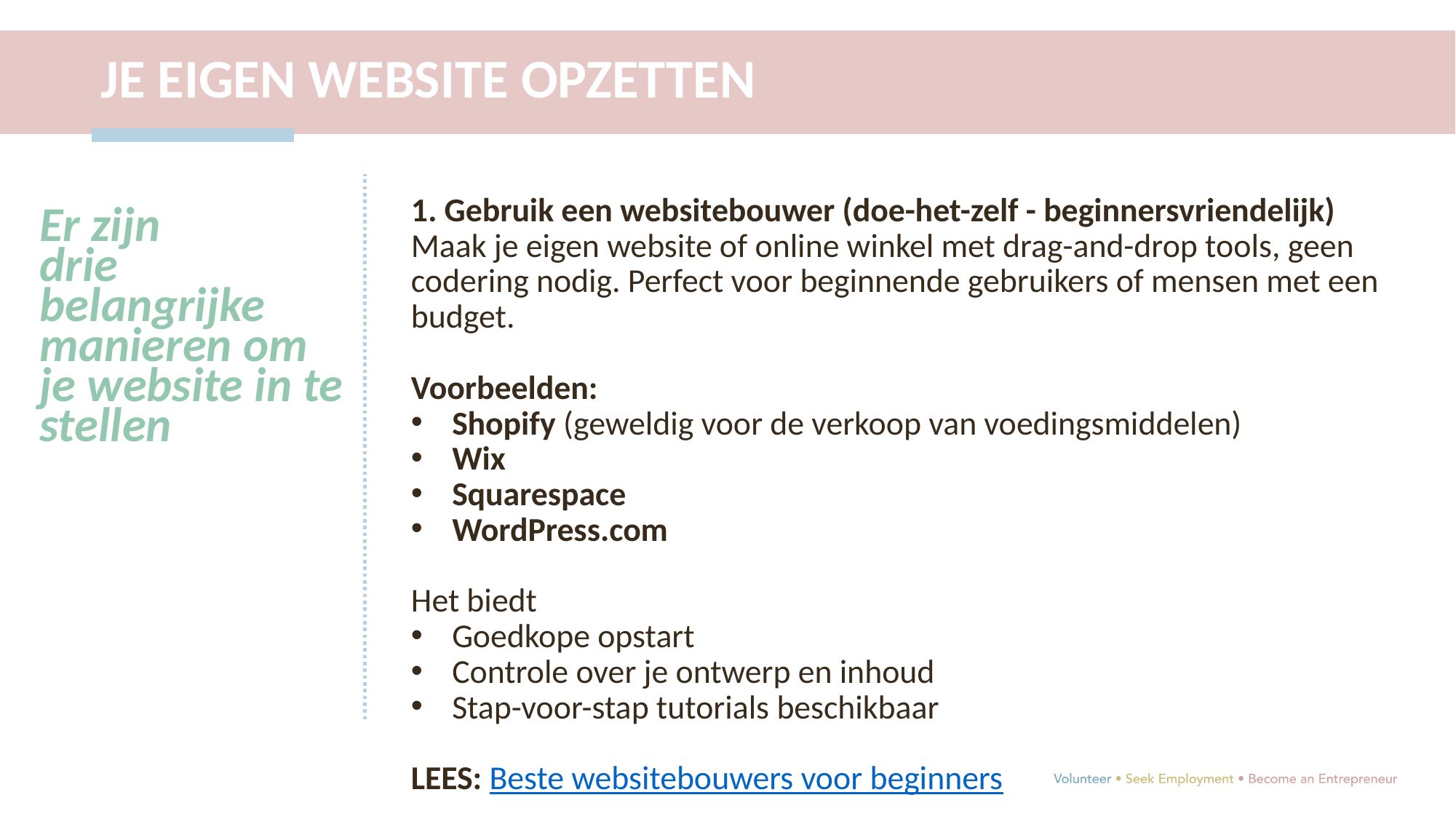

JE EIGEN WEBSITE OPZETTEN
1. Gebruik een websitebouwer (doe-het-zelf - beginnersvriendelijk)
Maak je eigen website of online winkel met drag-and-drop tools, geen codering nodig. Perfect voor beginnende gebruikers of mensen met een budget.

Voorbeelden:
Shopify (geweldig voor de verkoop van voedingsmiddelen)
Wix
Squarespace
WordPress.com

Het biedt
Goedkope opstart
Controle over je ontwerp en inhoud
Stap-voor-stap tutorials beschikbaar
LEES: Beste websitebouwers voor beginners

Er zijn
drie belangrijke manieren om je website in te stellen